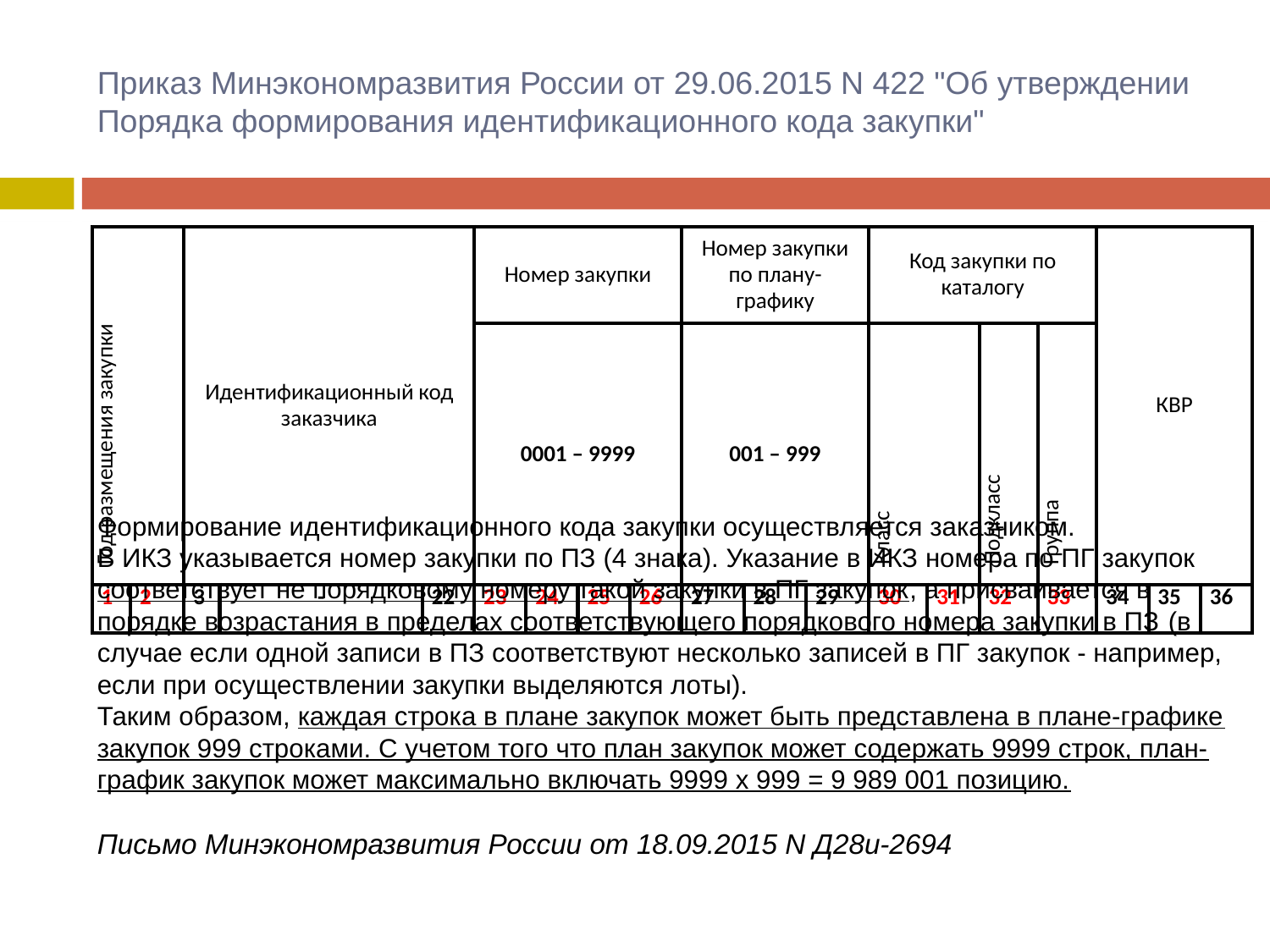

# Приказ Минэкономразвития России от 29.06.2015 N 422 "Об утверждении Порядка формирования идентификационного кода закупки"
| Год размещения закупки |  | Идентификационный код заказчика |  |  | Номер закупки |  |  |  | Номер закупки по плану-графику |  |  | Код закупки по каталогу |  |  |  | КВР |  |  |
| --- | --- | --- | --- | --- | --- | --- | --- | --- | --- | --- | --- | --- | --- | --- | --- | --- | --- | --- |
|  |  |  |  |  | 0001 – 9999 |  |  |  | 001 – 999 |  |  | Класс |  | Подкласс | Группа |  |  |  |
| 1 | 2 | 3 | - | 22 | 23 | 24 | 25 | 26 | 27 | 28 | 29 | 30 | 31 | 32 | 33 | 34 | 35 | 36 |
Формирование идентификационного кода закупки осуществляется заказчиком.
В ИКЗ указывается номер закупки по ПЗ (4 знака). Указание в ИКЗ номера по ПГ закупок соответствует не порядковому номеру такой закупки в ПГ закупок, а присваивается в порядке возрастания в пределах соответствующего порядкового номера закупки в ПЗ (в случае если одной записи в ПЗ соответствуют несколько записей в ПГ закупок - например, если при осуществлении закупки выделяются лоты).
Таким образом, каждая строка в плане закупок может быть представлена в плане-графике закупок 999 строками. С учетом того что план закупок может содержать 9999 строк, план-график закупок может максимально включать 9999 x 999 = 9 989 001 позицию.

Письмо Минэкономразвития России от 18.09.2015 N Д28и-2694